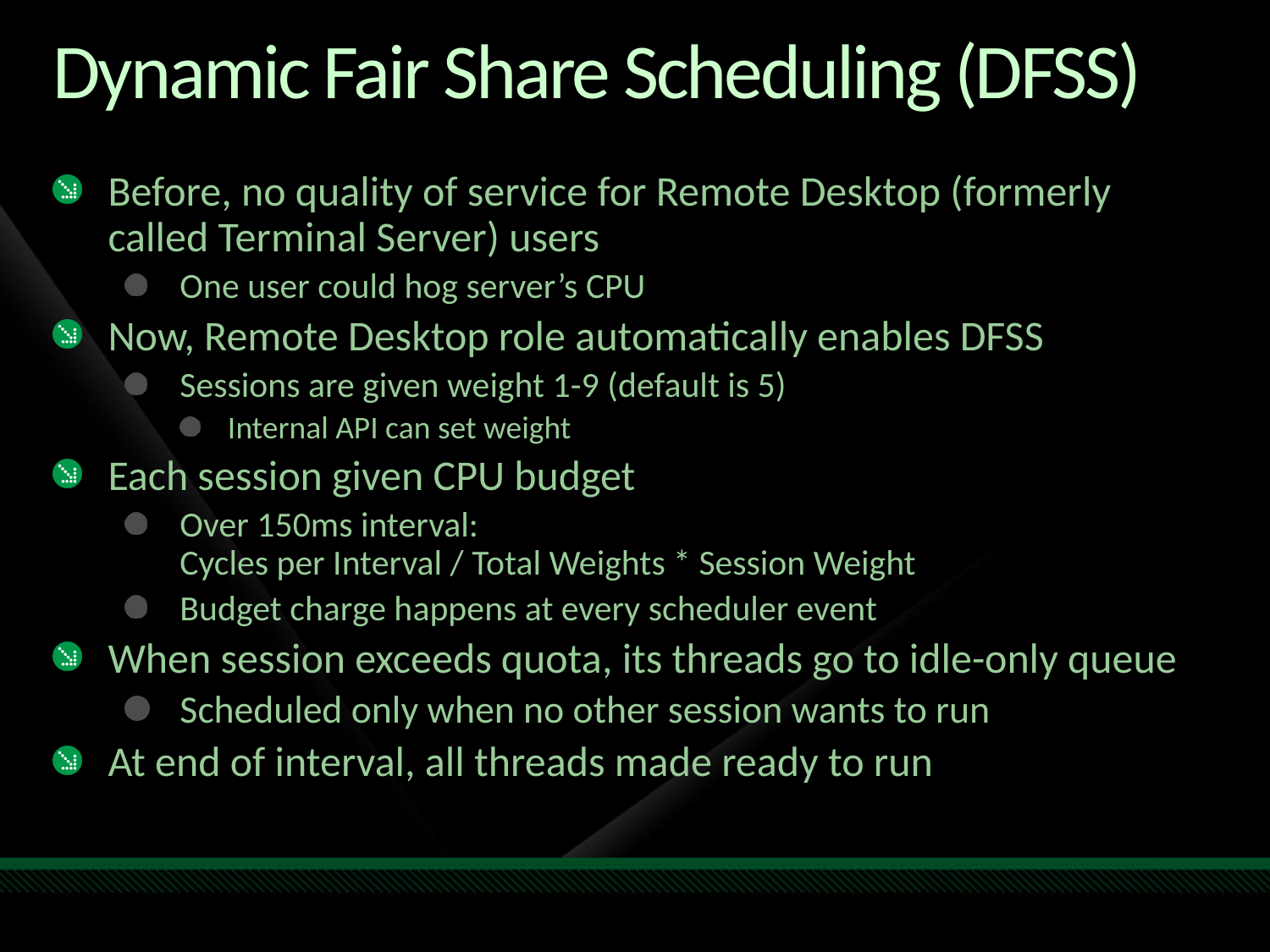

# Dynamic Fair Share Scheduling (DFSS)
Before, no quality of service for Remote Desktop (formerly called Terminal Server) users
One user could hog server’s CPU
Now, Remote Desktop role automatically enables DFSS
Sessions are given weight 1-9 (default is 5)
Internal API can set weight
Each session given CPU budget
Over 150ms interval:
Cycles per Interval / Total Weights * Session Weight
Budget charge happens at every scheduler event
When session exceeds quota, its threads go to idle-only queue
Scheduled only when no other session wants to run
At end of interval, all threads made ready to run